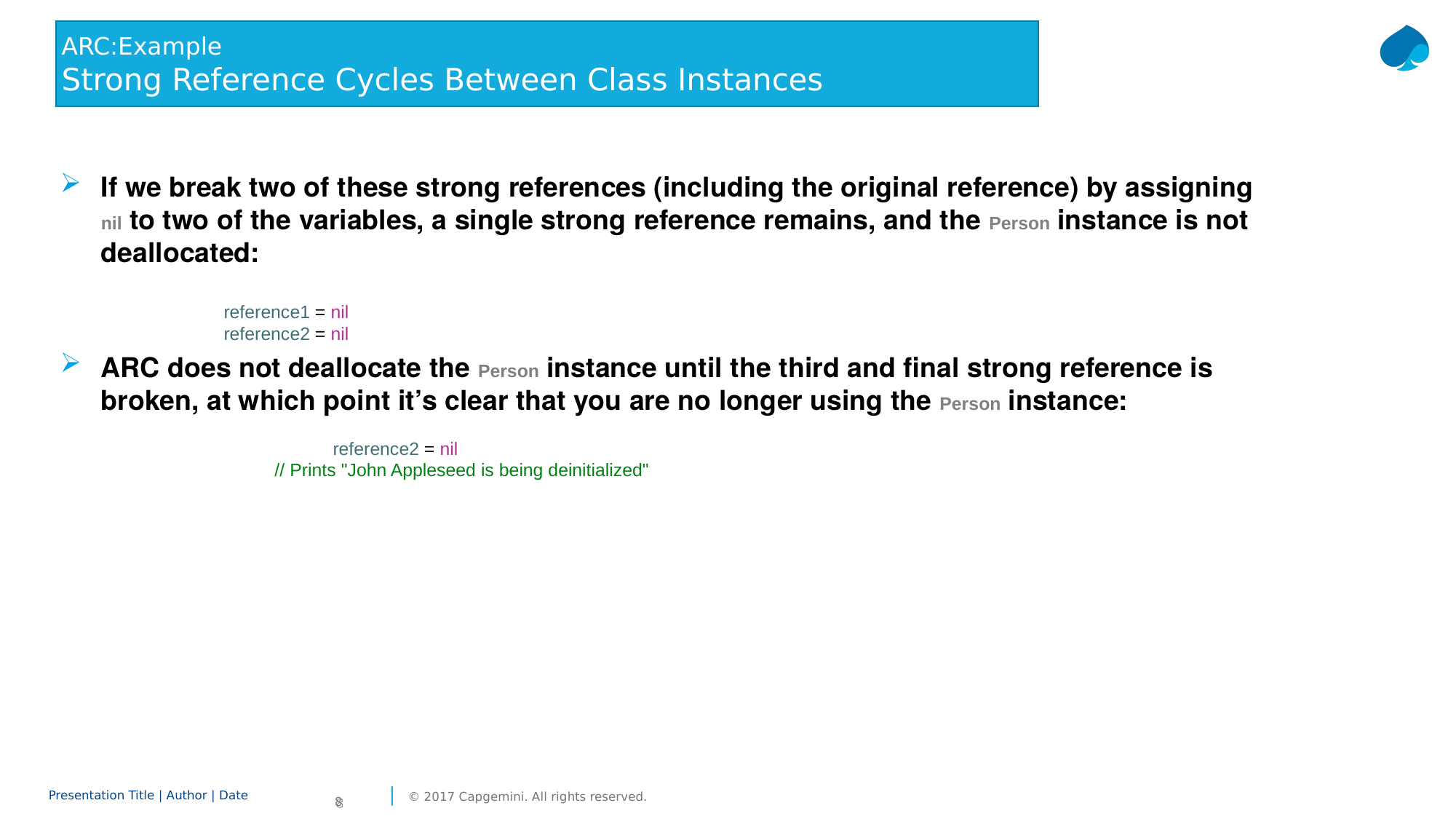

# ARC:
Strong Reference Cycle
ARC:Example
Strong Reference Cycles Between Class Instances
If we break two of these strong references (including the original reference) by assigning nil to two of the variables, a single strong reference remains, and the Person instance is not deallocated:
	reference1 = nil
	reference2 = nil
ARC does not deallocate the Person instance until the third and final strong reference is broken, at which point it’s clear that you are no longer using the Person instance:
		reference2 = nil
	 	          // Prints "John Appleseed is being deinitialized"

8